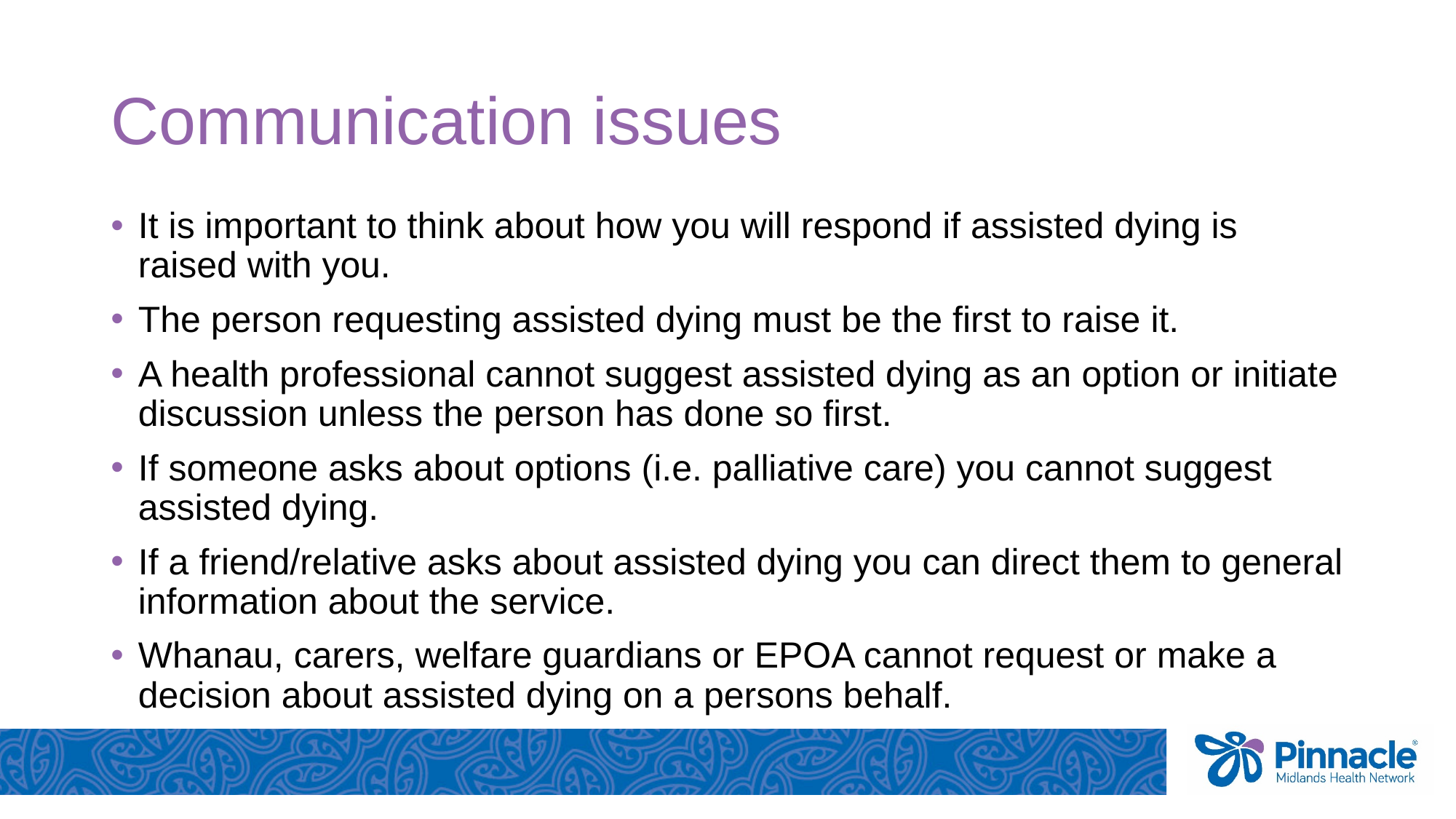

# Communication issues
It is important to think about how you will respond if assisted dying is raised with you.
The person requesting assisted dying must be the first to raise it.
A health professional cannot suggest assisted dying as an option or initiate discussion unless the person has done so first.
If someone asks about options (i.e. palliative care) you cannot suggest assisted dying.
If a friend/relative asks about assisted dying you can direct them to general information about the service.
Whanau, carers, welfare guardians or EPOA cannot request or make a decision about assisted dying on a persons behalf.